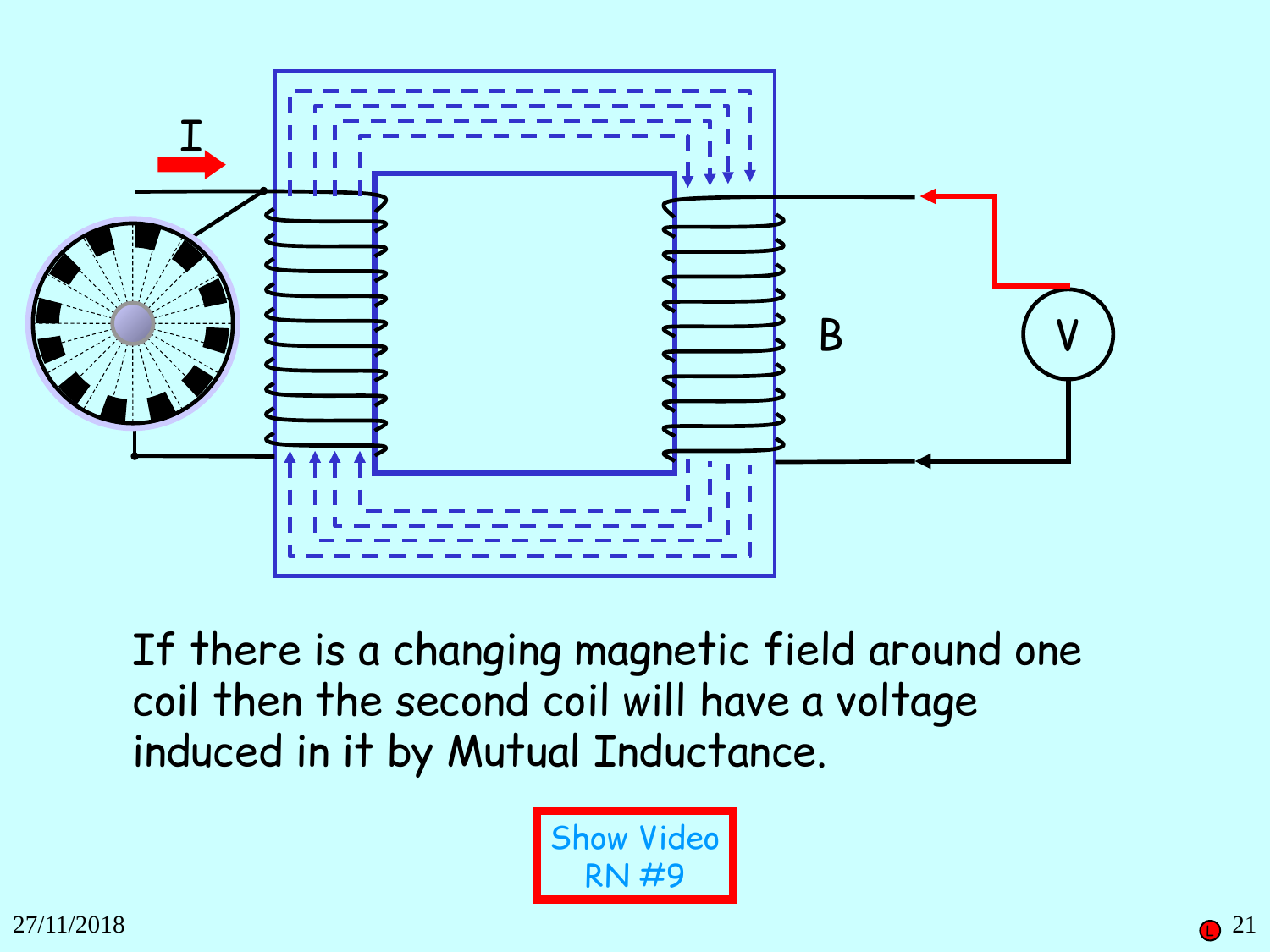

I

+

V
A
B

If there is a changing magnetic field around one coil then the second coil will have a voltage induced in it by Mutual Inductance.
Show Video
RN #9
27/11/2018
21
L